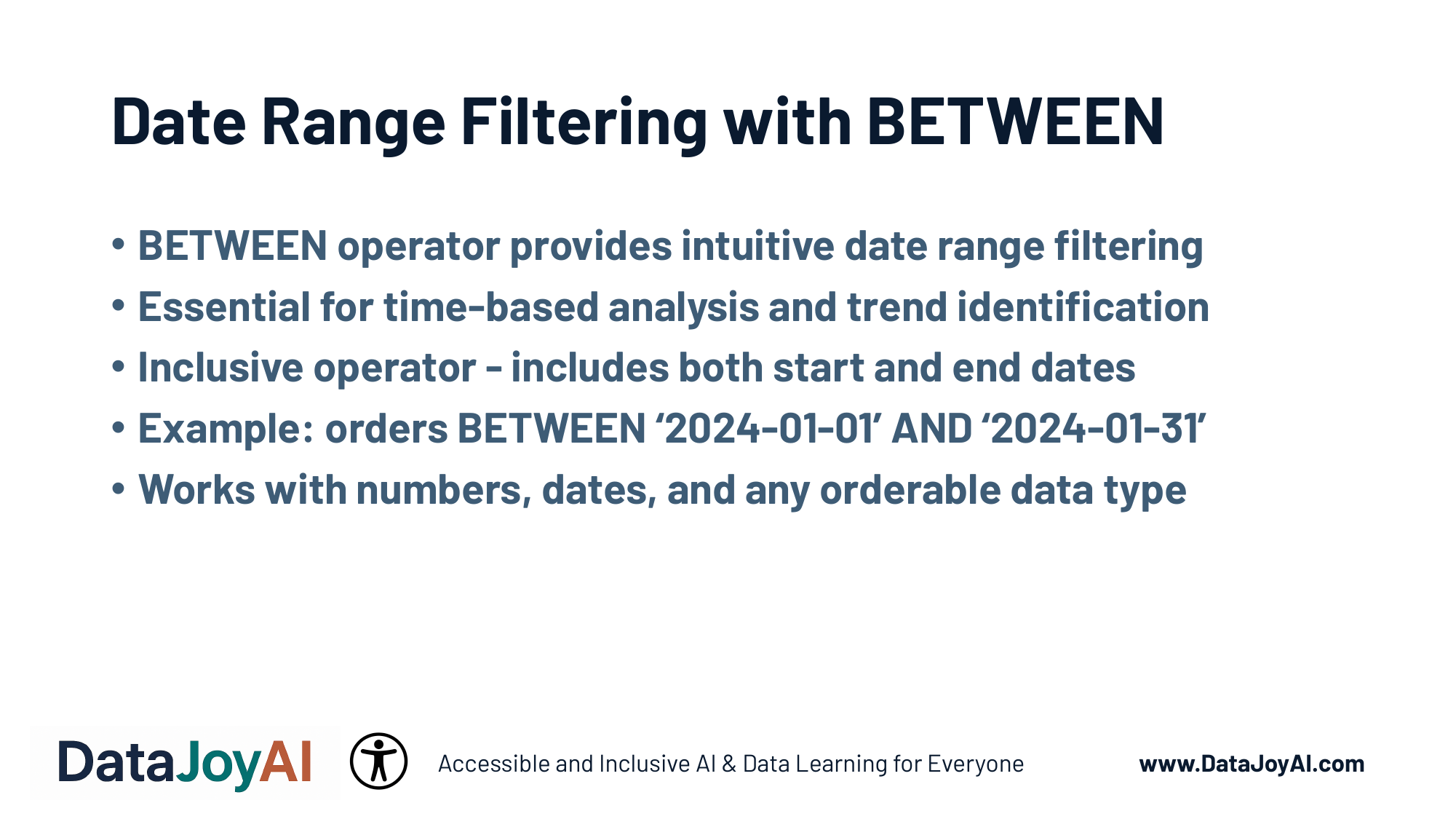

# Date Range Filtering with BETWEEN
BETWEEN operator provides intuitive date range filtering
Essential for time-based analysis and trend identification
Inclusive operator - includes both start and end dates
Example: orders BETWEEN ‘2024-01-01’ AND ‘2024-01-31’
Works with numbers, dates, and any orderable data type